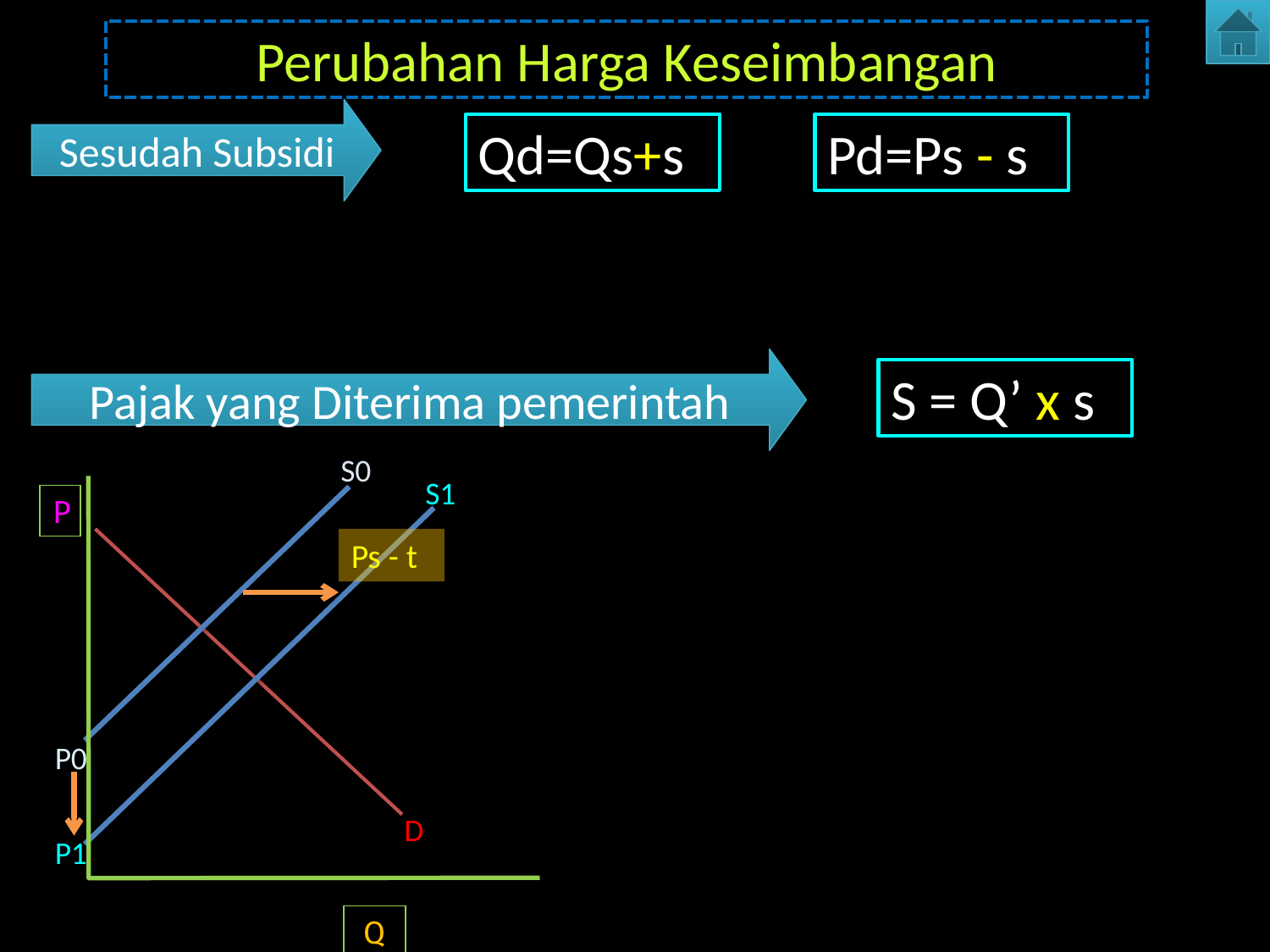

Perubahan Harga Keseimbangan
Sesudah Subsidi
Qd=Qs+s
Pd=Ps - s
Pajak yang Diterima pemerintah
S = Q’ x s
S0
S1

P
Q
Ps - t
P0
D
P1